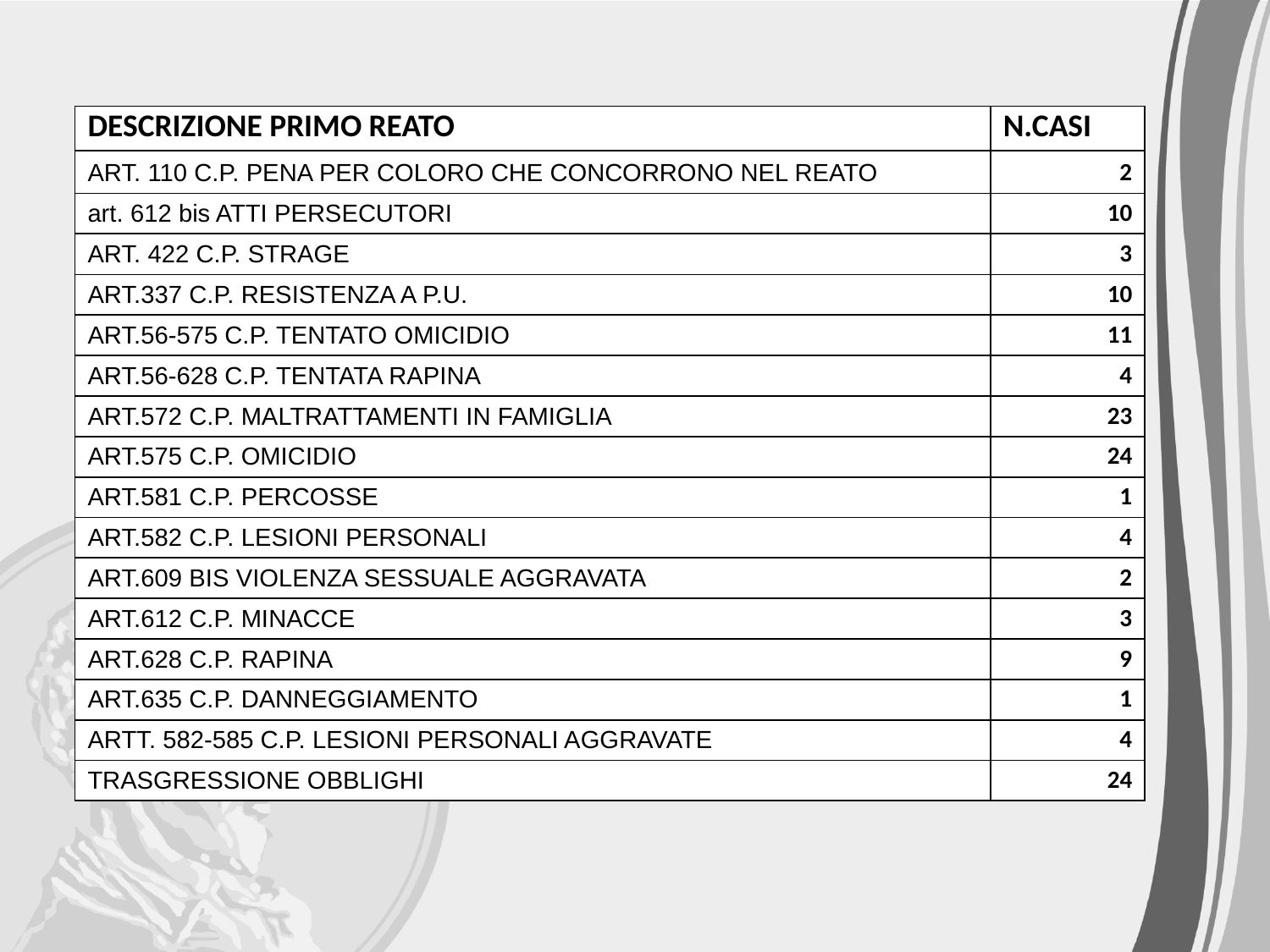

| DESCRIZIONE PRIMO REATO | N.CASI |
| --- | --- |
| ART. 110 C.P. PENA PER COLORO CHE CONCORRONO NEL REATO | 2 |
| art. 612 bis ATTI PERSECUTORI | 10 |
| ART. 422 C.P. STRAGE | 3 |
| ART.337 C.P. RESISTENZA A P.U. | 10 |
| ART.56-575 C.P. TENTATO OMICIDIO | 11 |
| ART.56-628 C.P. TENTATA RAPINA | 4 |
| ART.572 C.P. MALTRATTAMENTI IN FAMIGLIA | 23 |
| ART.575 C.P. OMICIDIO | 24 |
| ART.581 C.P. PERCOSSE | 1 |
| ART.582 C.P. LESIONI PERSONALI | 4 |
| ART.609 BIS VIOLENZA SESSUALE AGGRAVATA | 2 |
| ART.612 C.P. MINACCE | 3 |
| ART.628 C.P. RAPINA | 9 |
| ART.635 C.P. DANNEGGIAMENTO | 1 |
| ARTT. 582-585 C.P. LESIONI PERSONALI AGGRAVATE | 4 |
| TRASGRESSIONE OBBLIGHI | 24 |